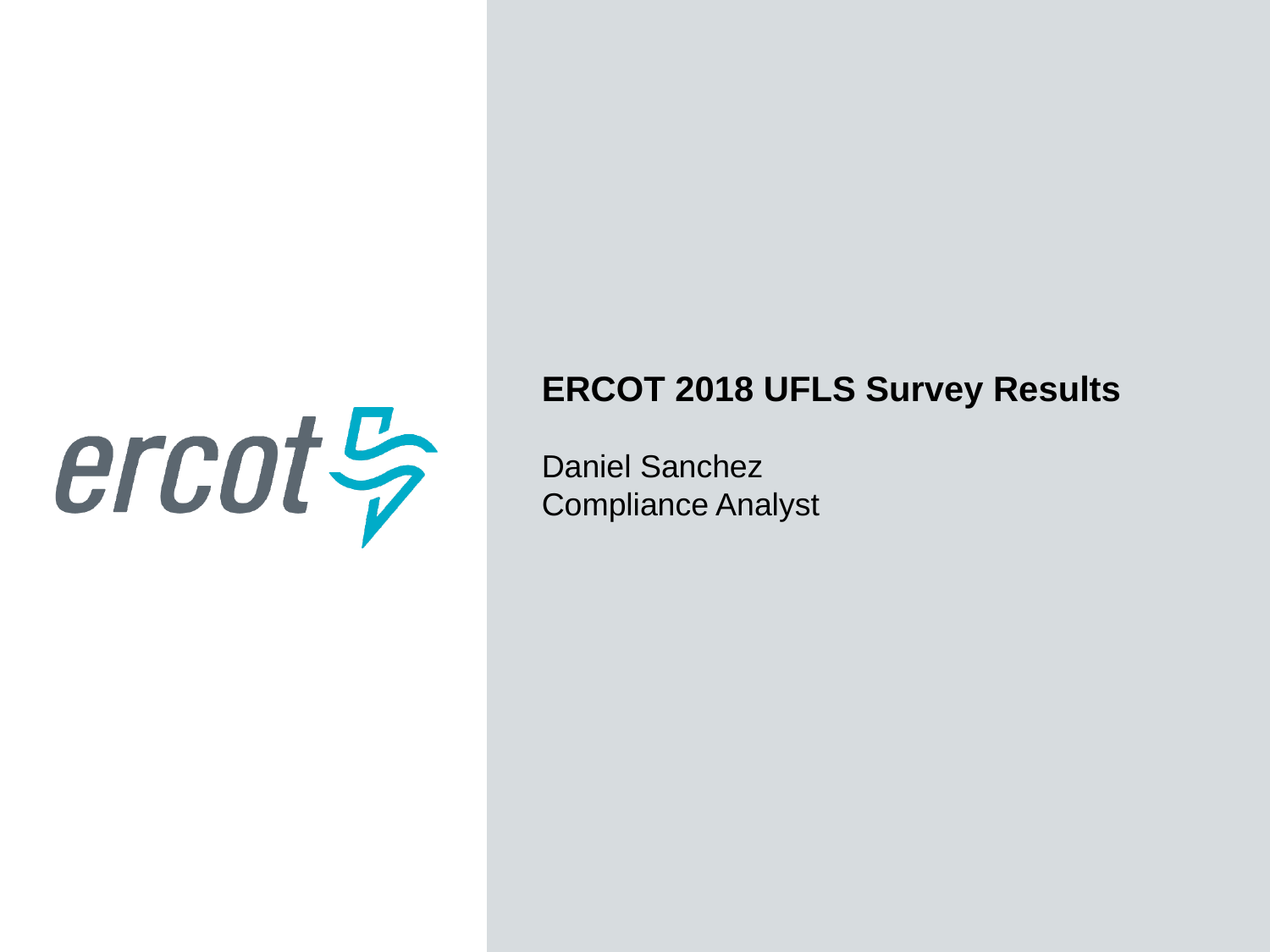

ERCOT 2018 UFLS Survey Results

Daniel Sanchez
Compliance Analyst